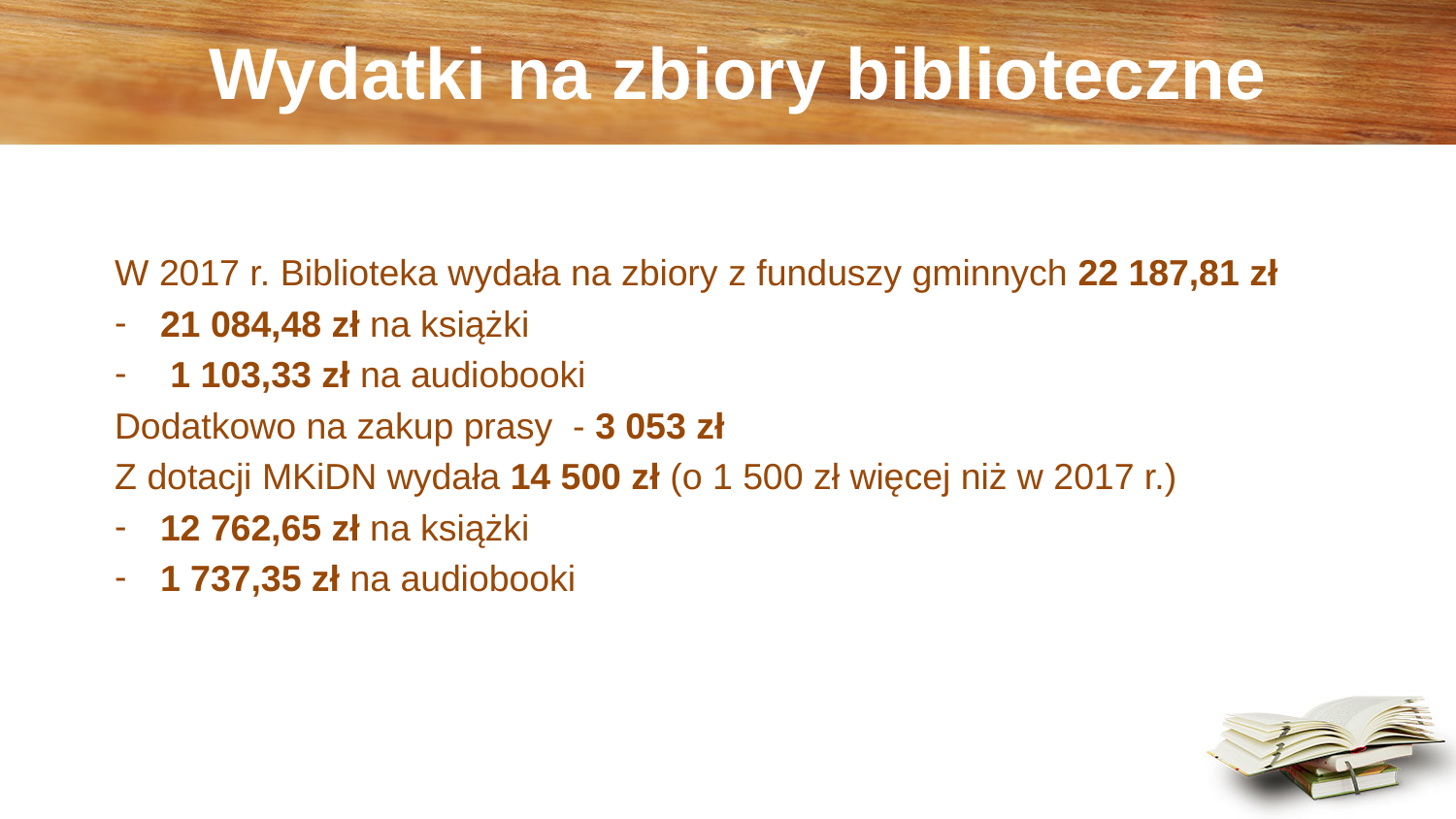

# Wydatki na zbiory biblioteczne

W 2017 r. Biblioteka wydała na zbiory z funduszy gminnych 22 187,81 zł
21 084,48 zł na książki
 1 103,33 zł na audiobooki
Dodatkowo na zakup prasy  - 3 053 zł
Z dotacji MKiDN wydała 14 500 zł (o 1 500 zł więcej niż w 2017 r.)
12 762,65 zł na książki
1 737,35 zł na audiobooki